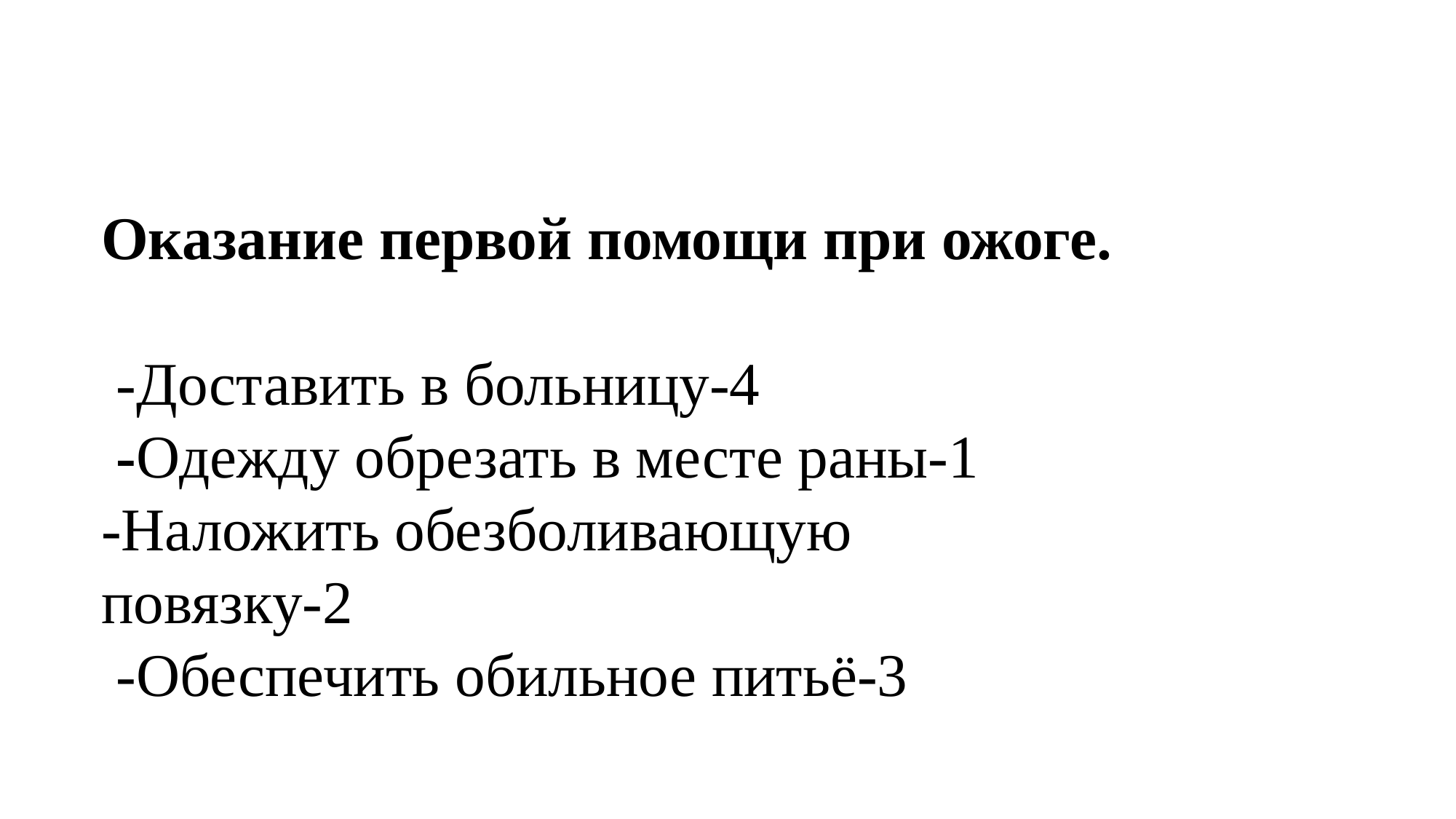

Оказание первой помощи при ожоге.
 -Доставить в больницу-4
 -Одежду обрезать в месте раны-1
-Наложить обезболивающую
повязку-2
 -Обеспечить обильное питьё-3